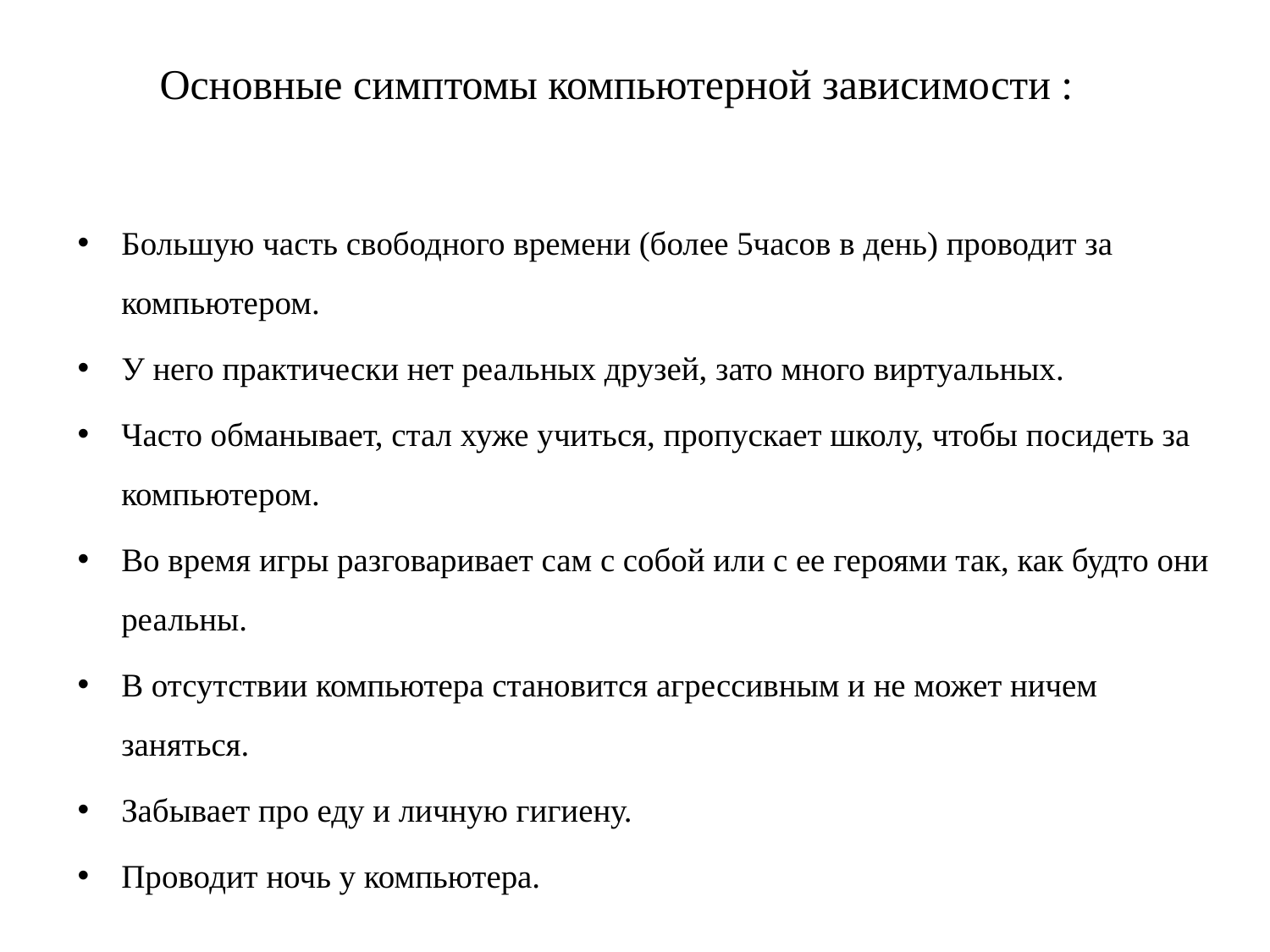

# Основные симптомы компьютерной зависимости :
Большую часть свободного времени (более 5часов в день) проводит за компьютером.
У него практически нет реальных друзей, зато много виртуальных.
Часто обманывает, стал хуже учиться, пропускает школу, чтобы посидеть за компьютером.
Во время игры разговаривает сам с собой или с ее героями так, как будто они реальны.
В отсутствии компьютера становится агрессивным и не может ничем заняться.
Забывает про еду и личную гигиену.
Проводит ночь у компьютера.